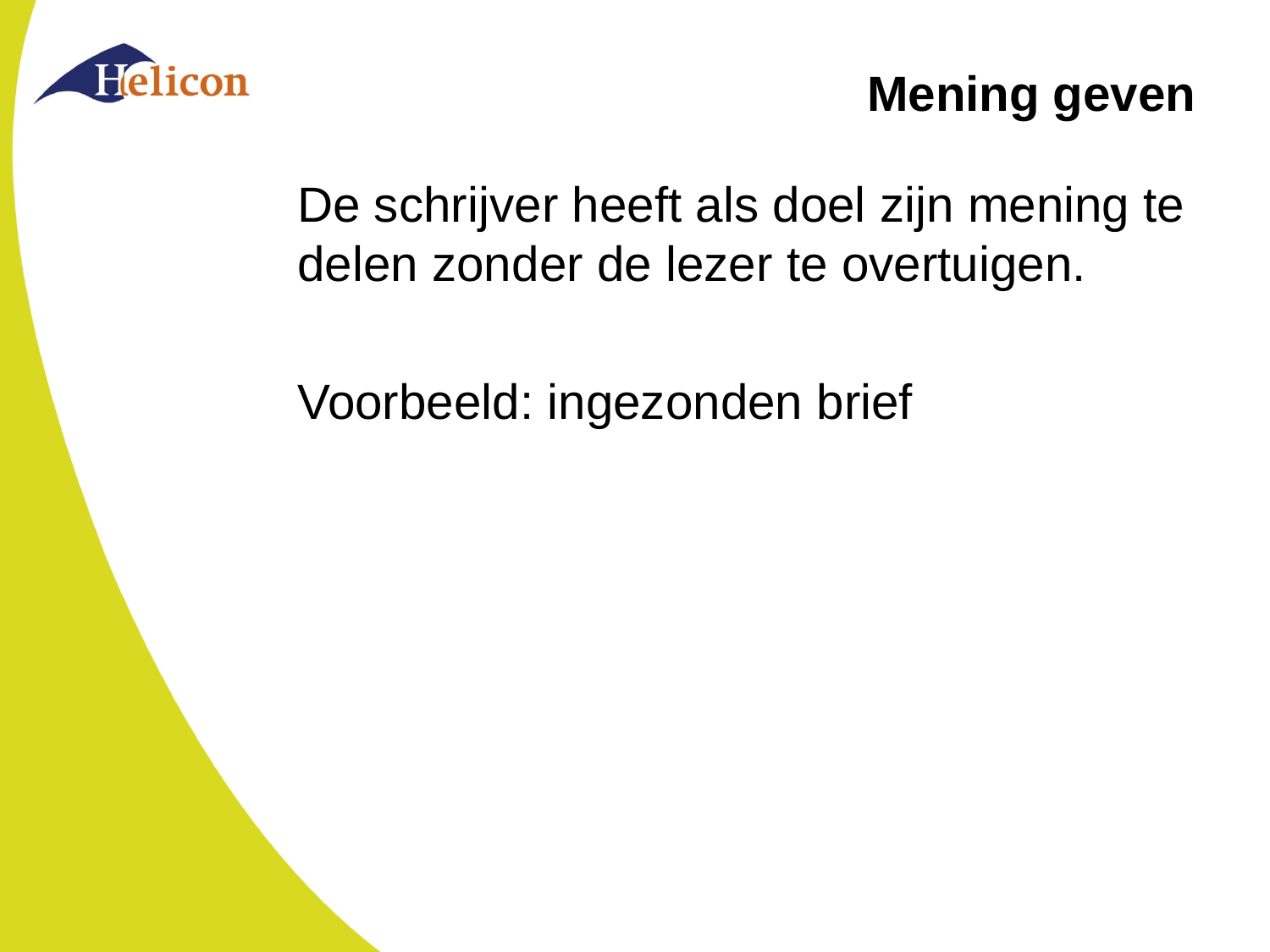

# Mening geven
De schrijver heeft als doel zijn mening te delen zonder de lezer te overtuigen.

Voorbeeld: ingezonden brief